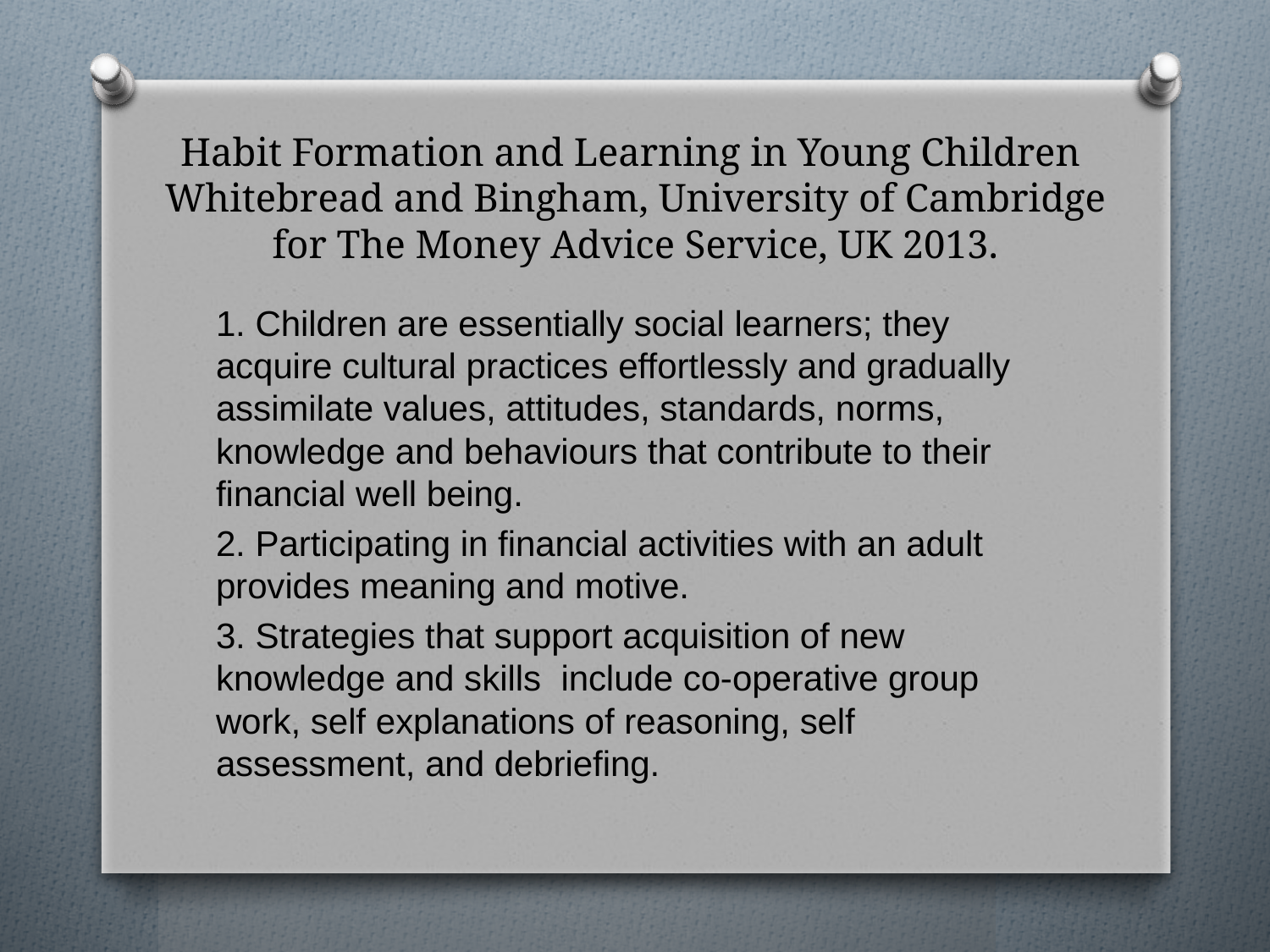

# Habit Formation and Learning in Young Children Whitebread and Bingham, University of Cambridge for The Money Advice Service, UK 2013.
1. Children are essentially social learners; they acquire cultural practices effortlessly and gradually assimilate values, attitudes, standards, norms, knowledge and behaviours that contribute to their financial well being.
2. Participating in financial activities with an adult provides meaning and motive.
3. Strategies that support acquisition of new knowledge and skills  include co-operative group work, self explanations of reasoning, self assessment, and debriefing.